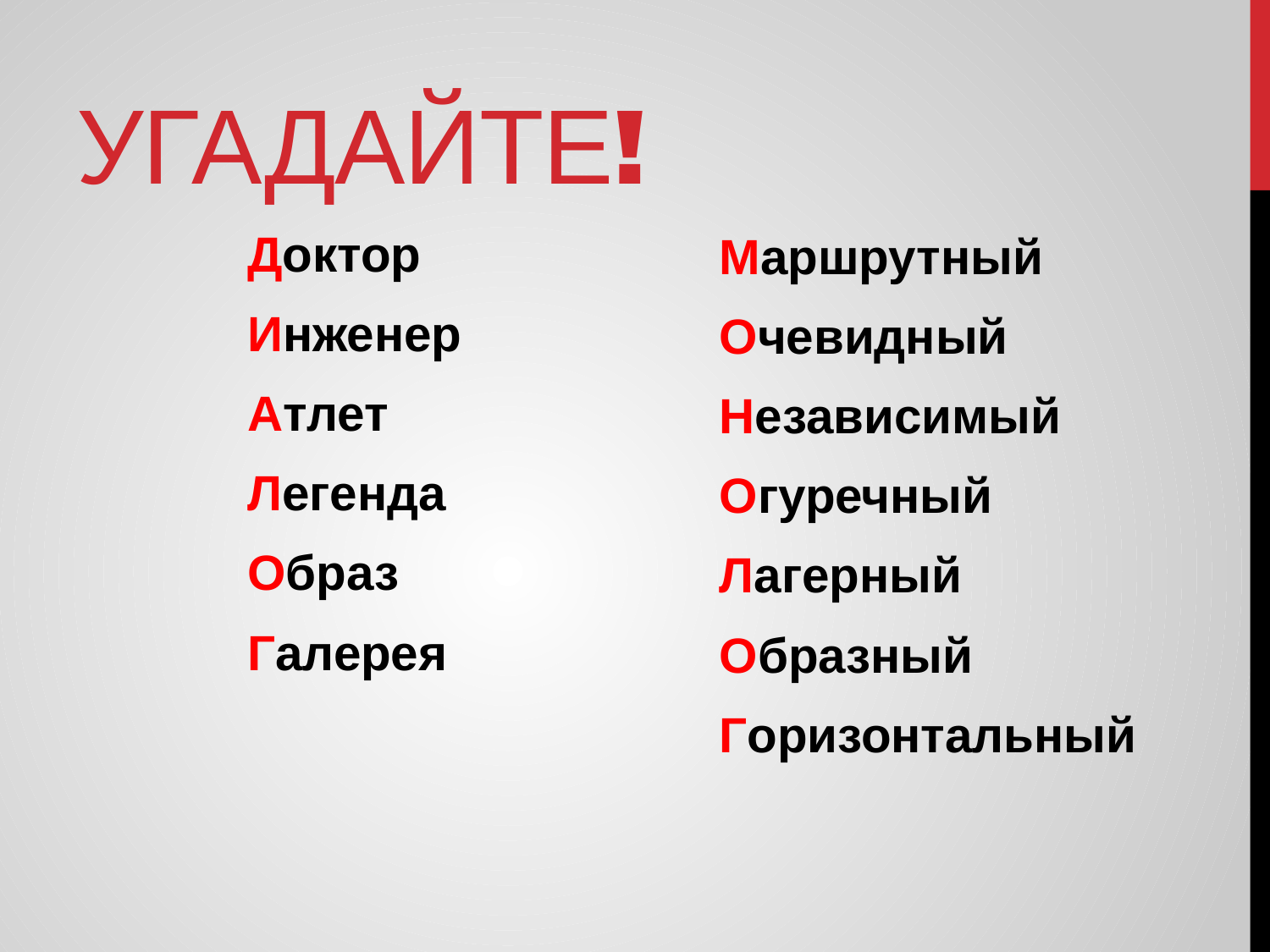

# УГАДАЙте!
Доктор
Инженер
Атлет
Легенда
Образ
Галерея
Маршрутный
Очевидный
Независимый
Огуречный
Лагерный
Образный
Горизонтальный